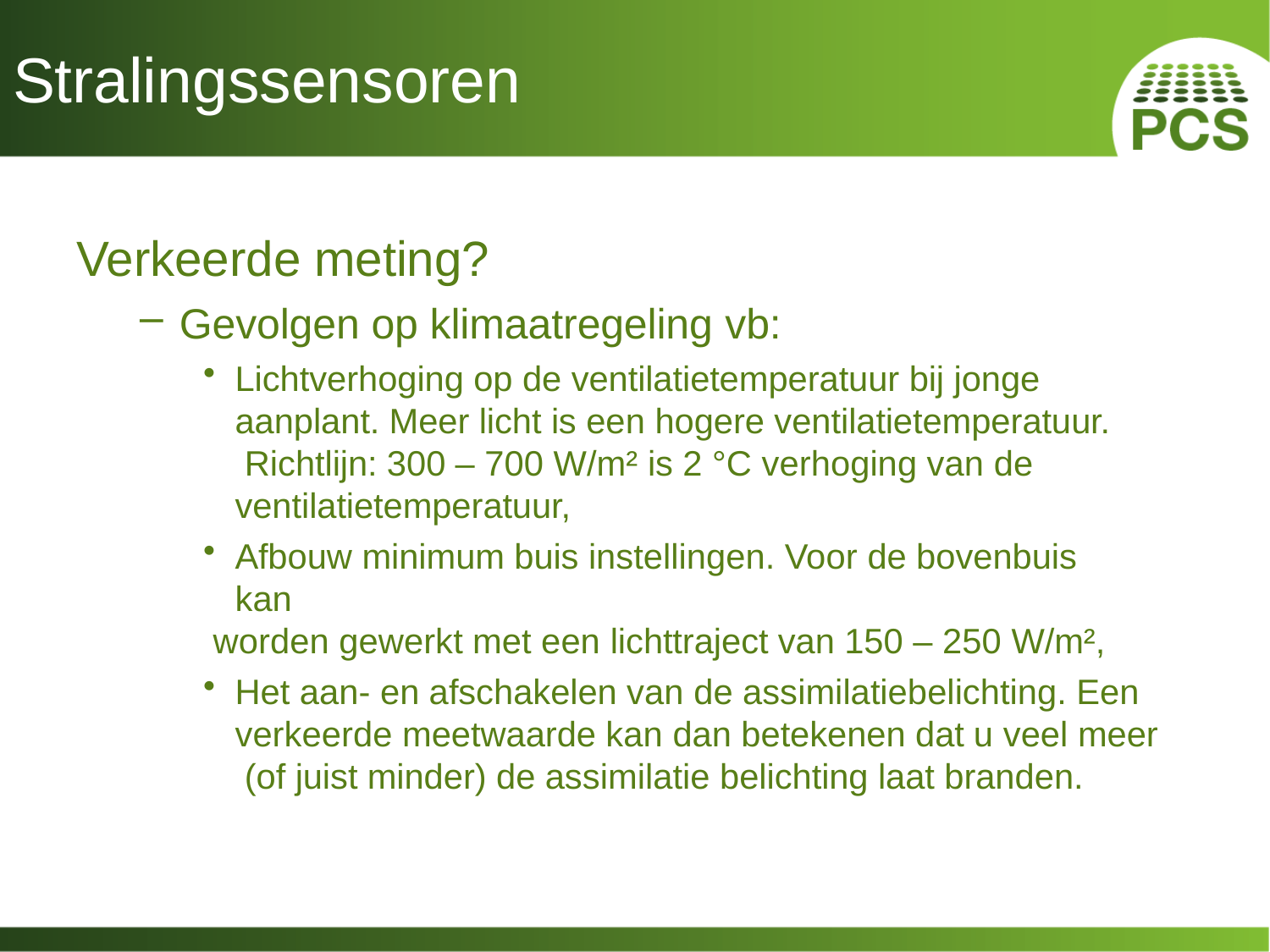

# Stralingssensoren
Verkeerde meting?
Gevolgen op klimaatregeling vb:
Lichtverhoging op de ventilatietemperatuur bij jonge  aanplant. Meer licht is een hogere ventilatietemperatuur.  Richtlijn: 300 – 700 W/m² is 2 °C verhoging van de  ventilatietemperatuur,
Afbouw minimum buis instellingen. Voor de bovenbuis kan
worden gewerkt met een lichttraject van 150 – 250 W/m²,
Het aan- en afschakelen van de assimilatiebelichting. Een  verkeerde meetwaarde kan dan betekenen dat u veel meer  (of juist minder) de assimilatie belichting laat branden.